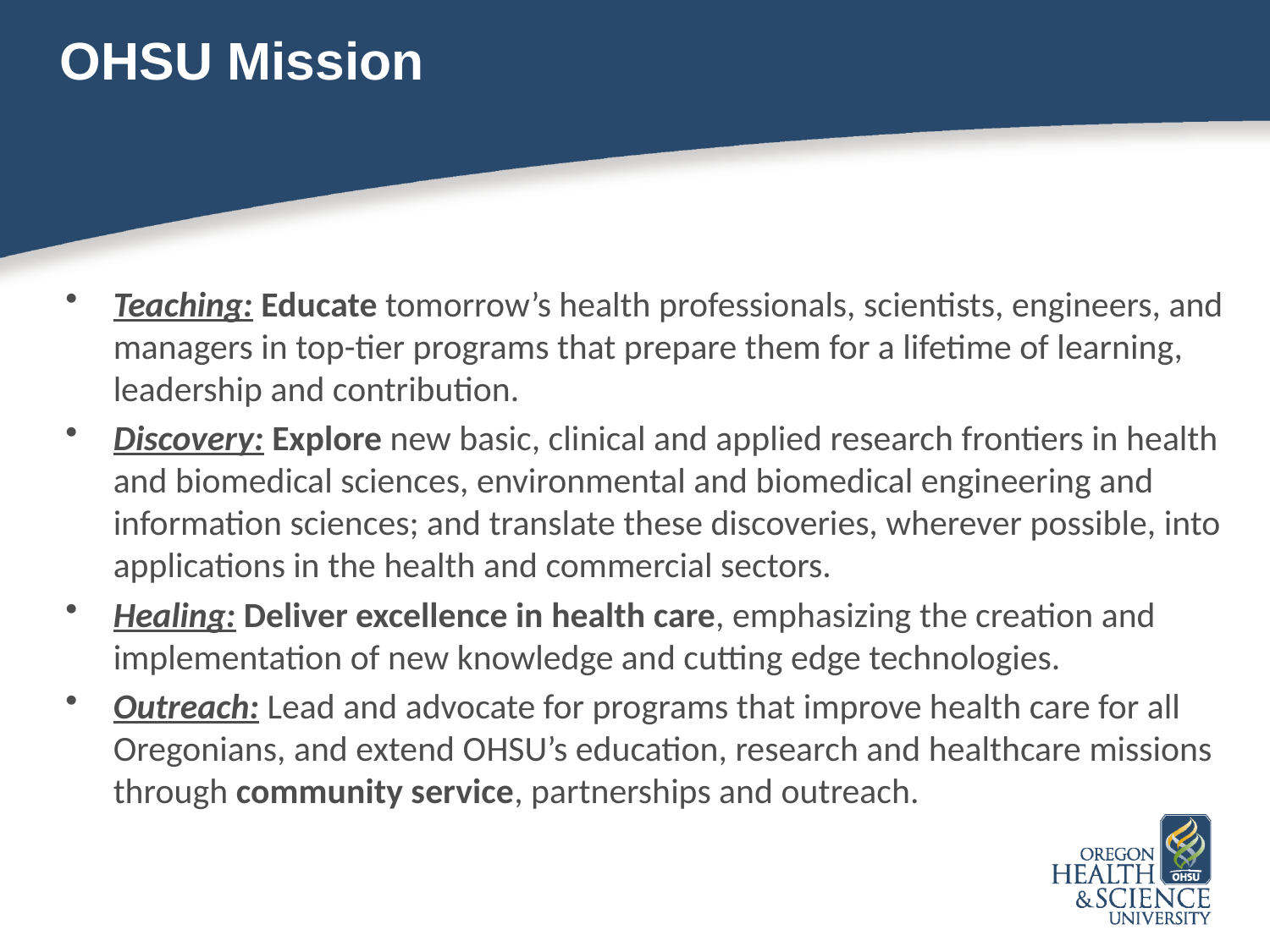

# OHSU Mission
Teaching: Educate tomorrow’s health professionals, scientists, engineers, and managers in top-tier programs that prepare them for a lifetime of learning, leadership and contribution.
Discovery: Explore new basic, clinical and applied research frontiers in health and biomedical sciences, environmental and biomedical engineering and information sciences; and translate these discoveries, wherever possible, into applications in the health and commercial sectors.
Healing: Deliver excellence in health care, emphasizing the creation and implementation of new knowledge and cutting edge technologies.
Outreach: Lead and advocate for programs that improve health care for all Oregonians, and extend OHSU’s education, research and healthcare missions through community service, partnerships and outreach.